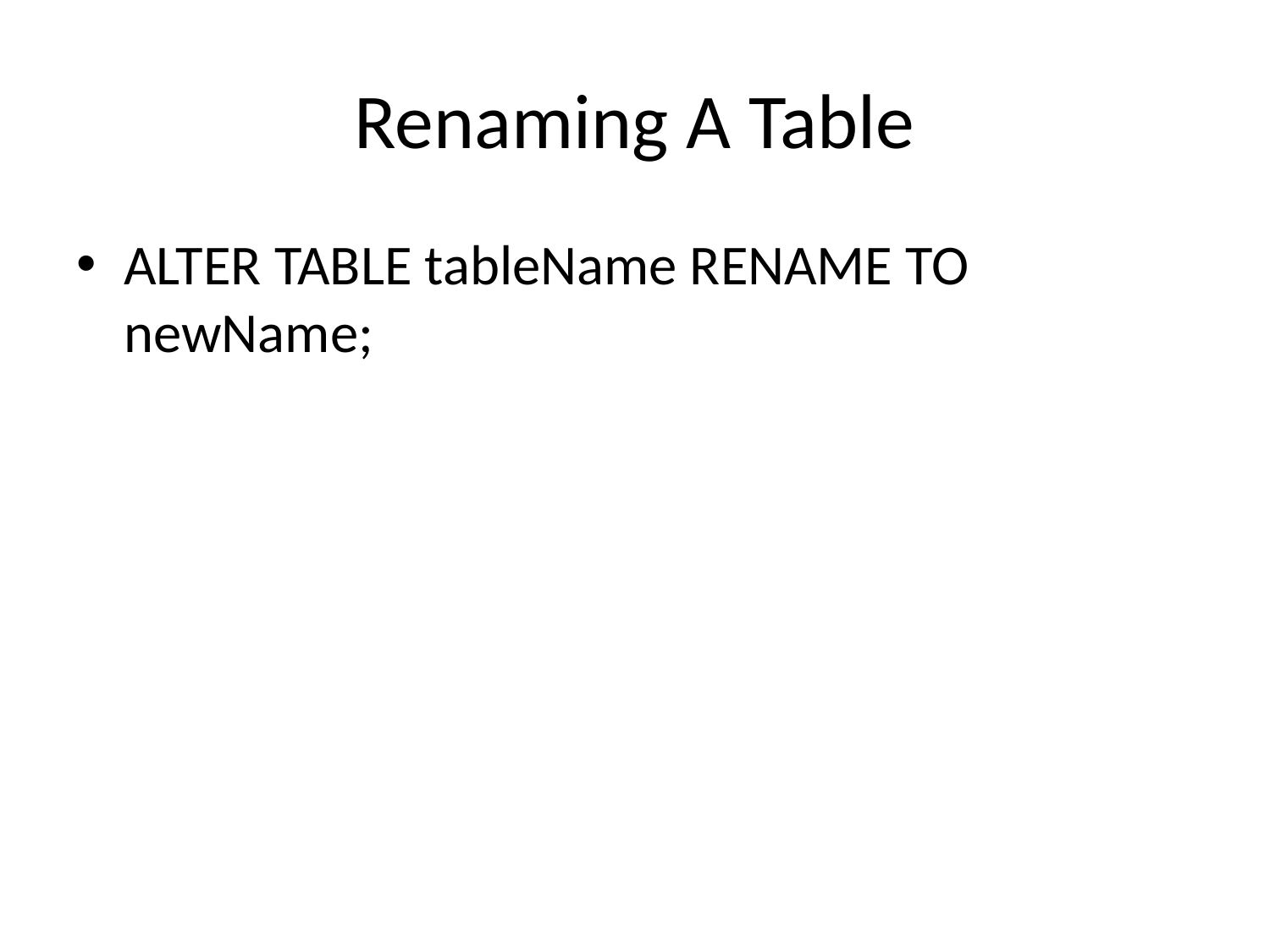

# Renaming A Table
ALTER TABLE tableName RENAME TO newName;